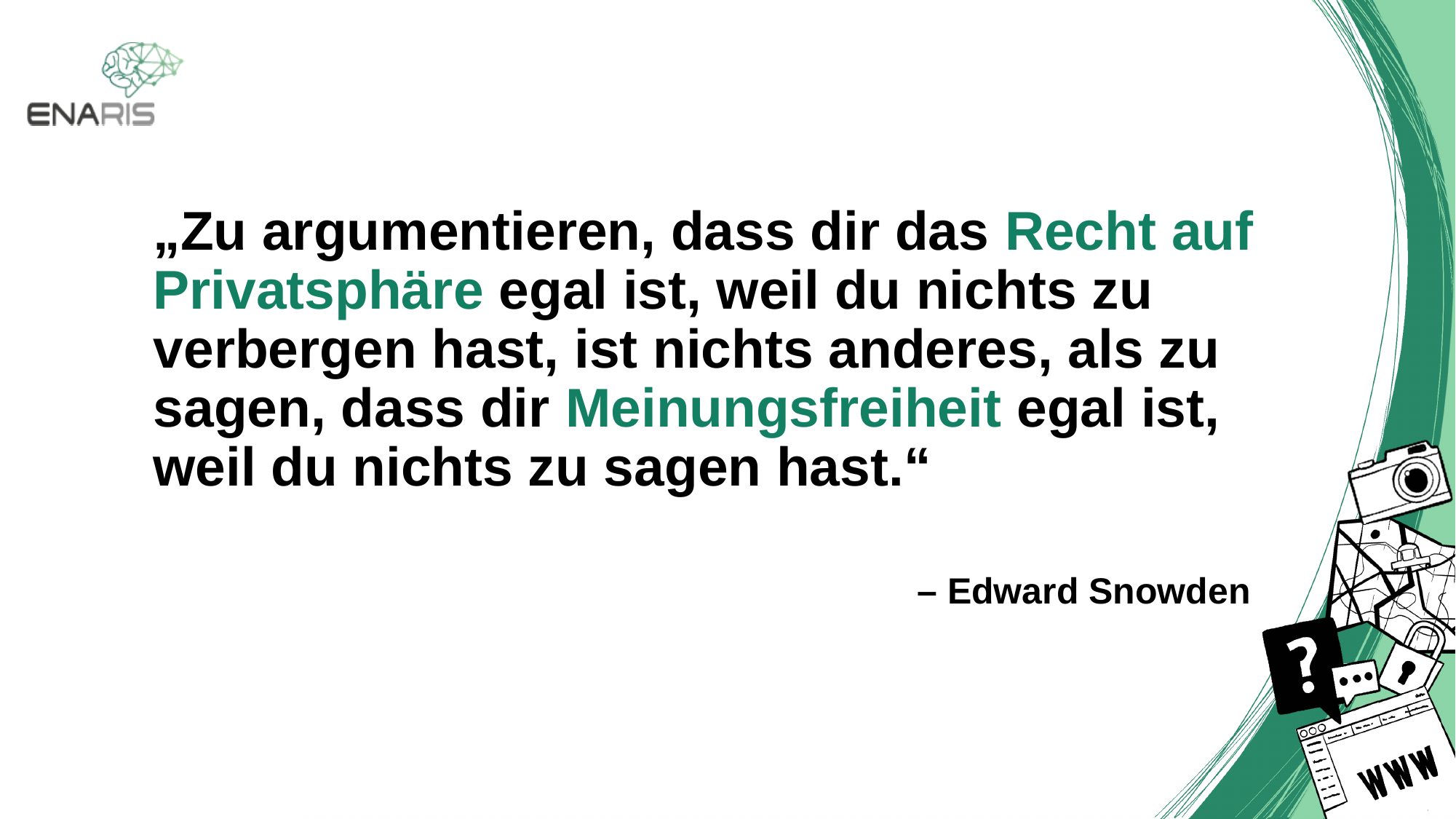

# „Zu argumentieren, dass dir das Recht auf Privatsphäre egal ist, weil du nichts zu verbergen hast, ist nichts anderes, als zu sagen, dass dir Meinungsfreiheit egal ist, weil du nichts zu sagen hast.“ – Edward Snowden